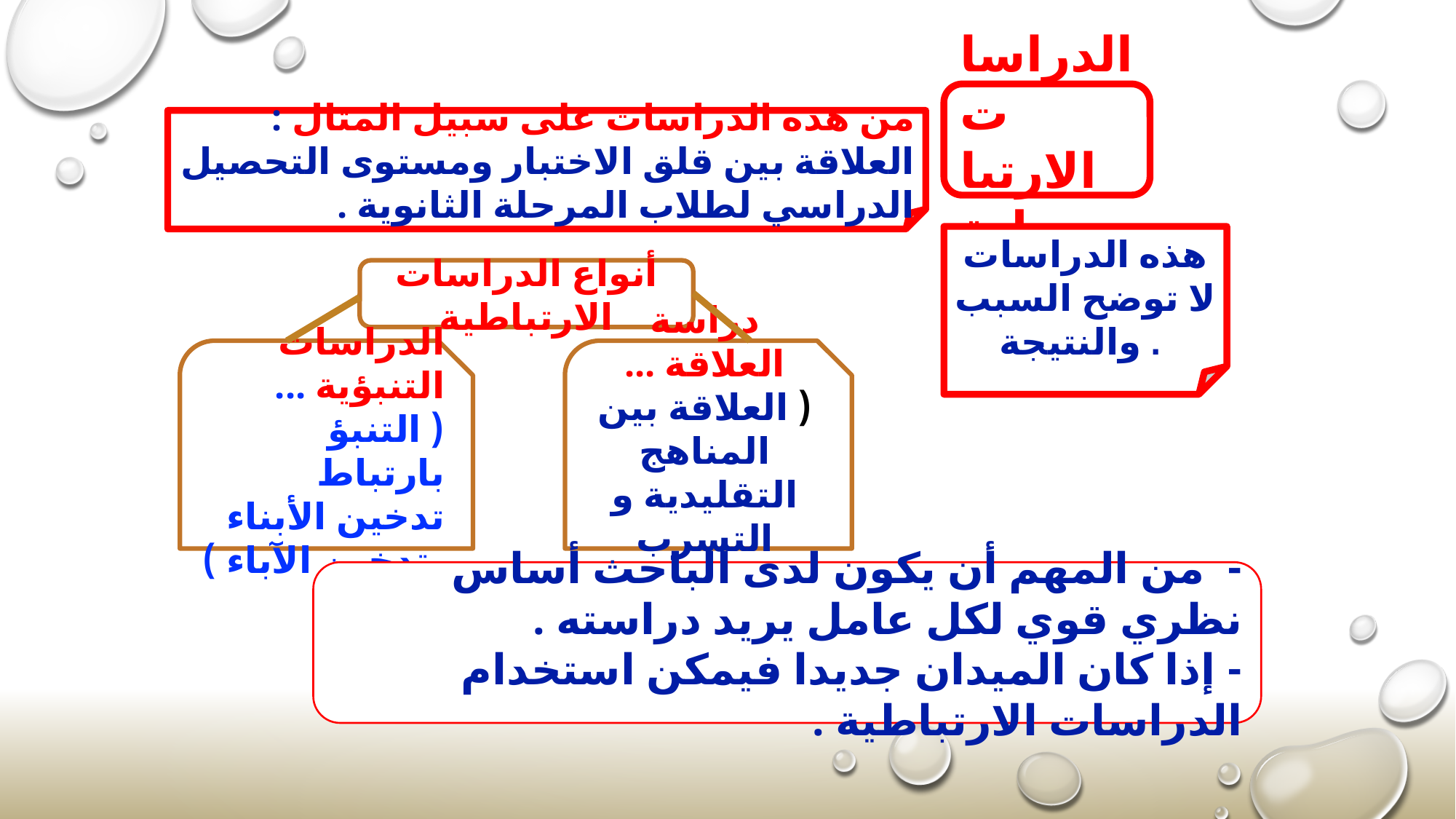

الدراسات الارتباطية
من هذه الدراسات على سبيل المثال : العلاقة بين قلق الاختبار ومستوى التحصيل الدراسي لطلاب المرحلة الثانوية .
هذه الدراسات لا توضح السبب والنتيجة .
أنواع الدراسات الارتباطية
الدراسات التنبؤية ...( التنبؤ بارتباط تدخين الأبناء بتدخين الآباء )
دراسة العلاقة ...
( العلاقة بين المناهج التقليدية و التسرب المدرسي )
-  من المهم أن يكون لدى الباحث أساس نظري قوي لكل عامل يريد دراسته .
- إذا كان الميدان جديدا فيمكن استخدام الدراسات الارتباطية .